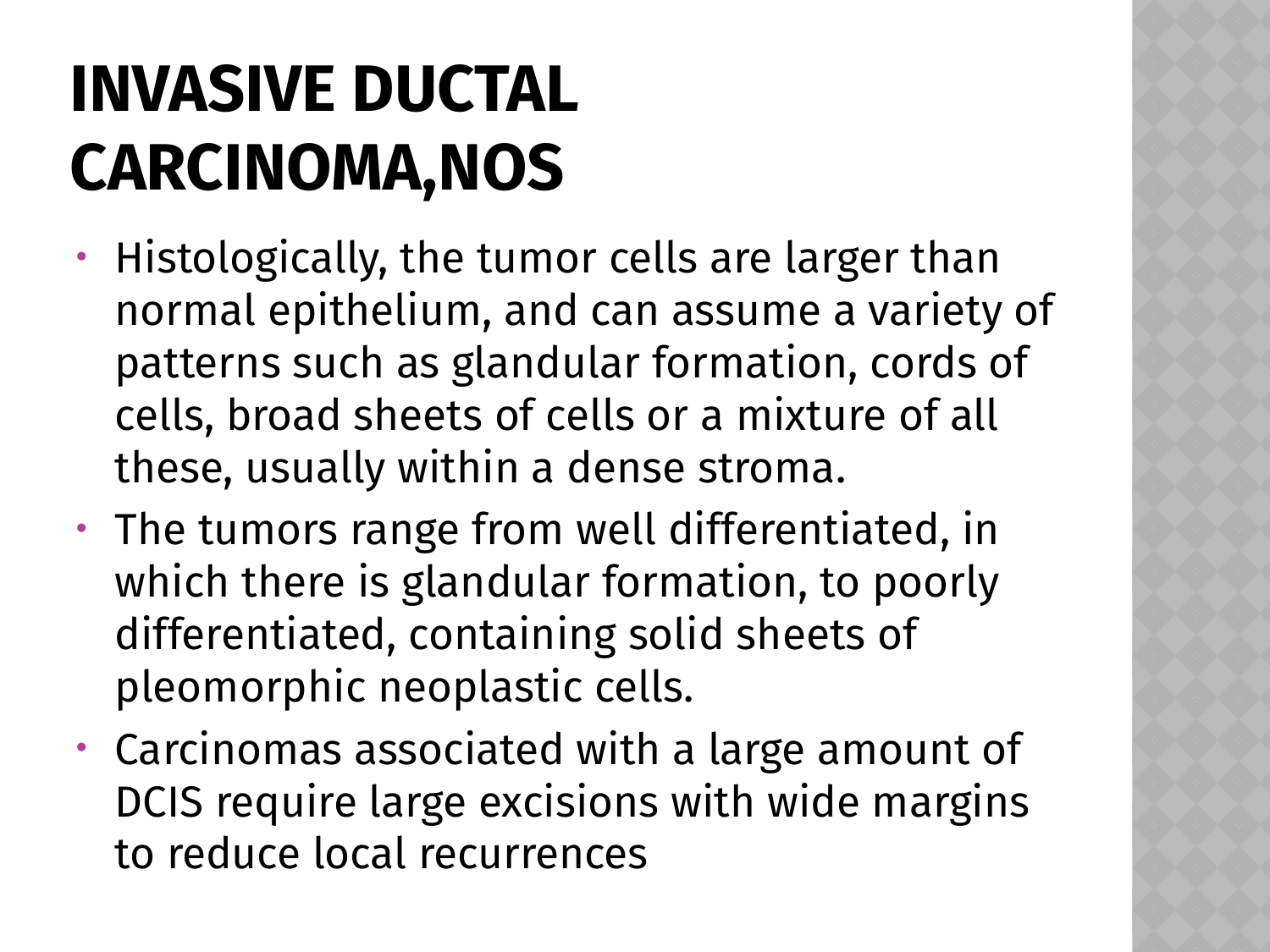

# Invasive Ductal Carcinoma,NOS
Histologically, the tumor cells are larger than normal epithelium, and can assume a variety of patterns such as glandular formation, cords of cells, broad sheets of cells or a mixture of all these, usually within a dense stroma.
The tumors range from well differentiated, in which there is glandular formation, to poorly differentiated, containing solid sheets of pleomorphic neoplastic cells.
Carcinomas associated with a large amount of DCIS require large excisions with wide margins to reduce local recurrences